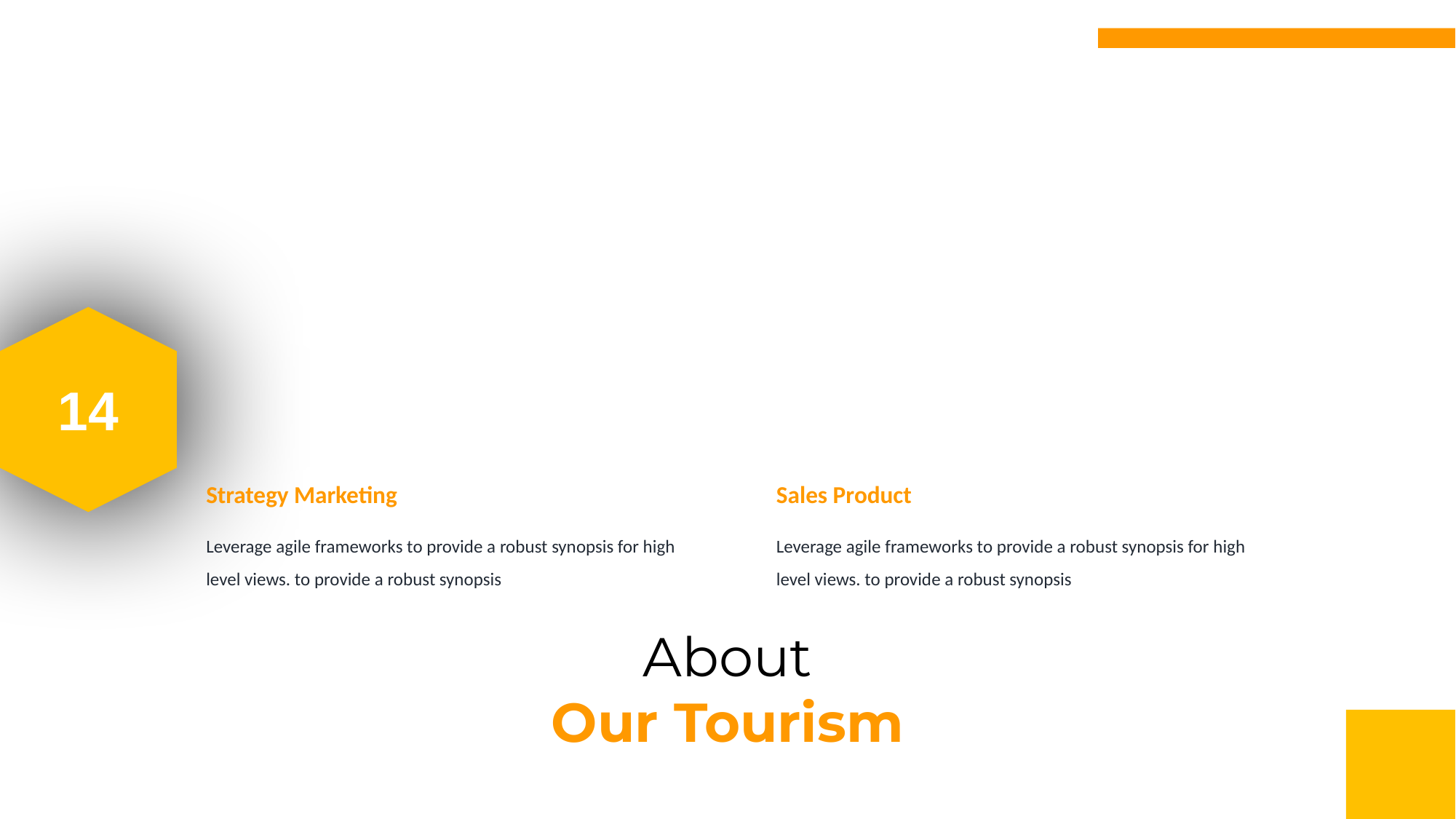

14
Strategy Marketing
Sales Product
Leverage agile frameworks to provide a robust synopsis for high level views. to provide a robust synopsis
Leverage agile frameworks to provide a robust synopsis for high level views. to provide a robust synopsis
About
Our Tourism